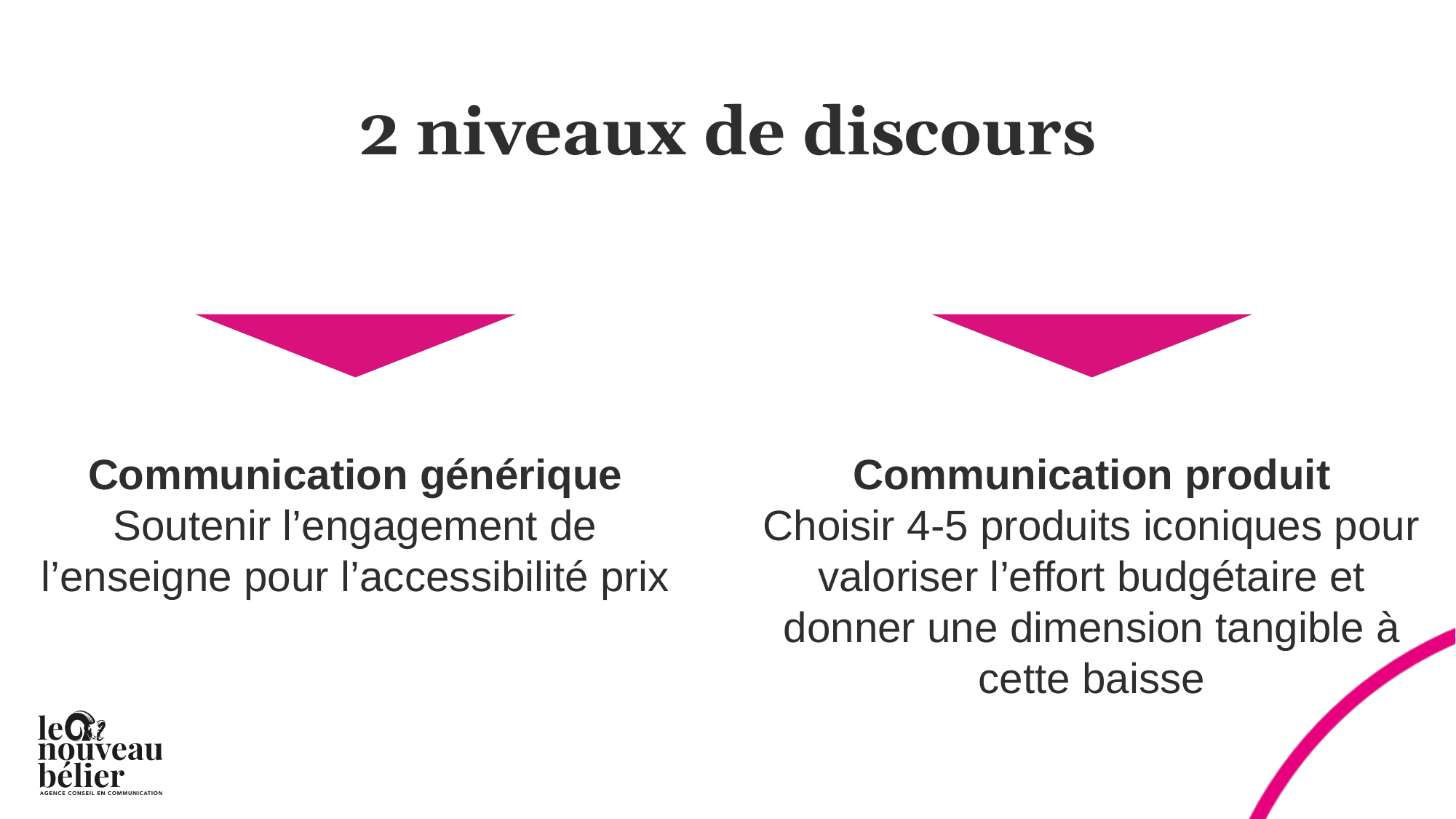

# 2 niveaux de discours

Communication générique Soutenir l’engagement de l’enseigne pour l’accessibilité prix
Communication produit
Choisir 4-5 produits iconiques pour valoriser l’effort budgétaire et donner une dimension tangible à cette baisse